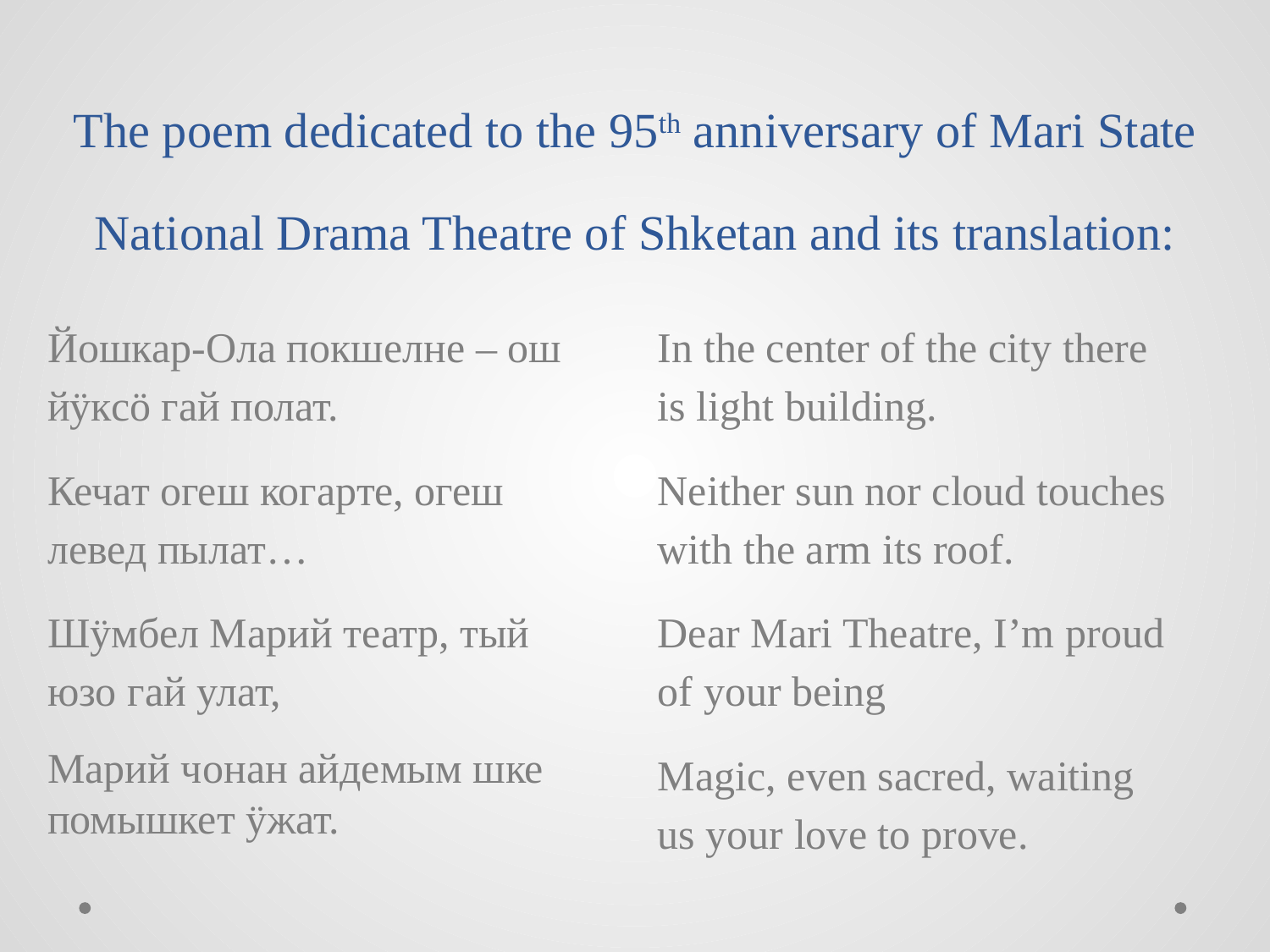

# The poem dedicated to the 95th anniversary of Mari State National Drama Theatre of Shketan and its translation:
Йошкар-Ола покшелне – ош йӱксӧ гай полат.
Кечат огеш когарте, огеш левед пылат…
Шӱмбел Марий театр, тый юзо гай улат,
Марий чонан айдемым шке помышкет ӱжат.
In the center of the city there is light building.
Neither sun nor cloud touches with the arm its roof.
Dear Mari Theatre, I’m proud of your being
Magic, even sacred, waiting us your love to prove.